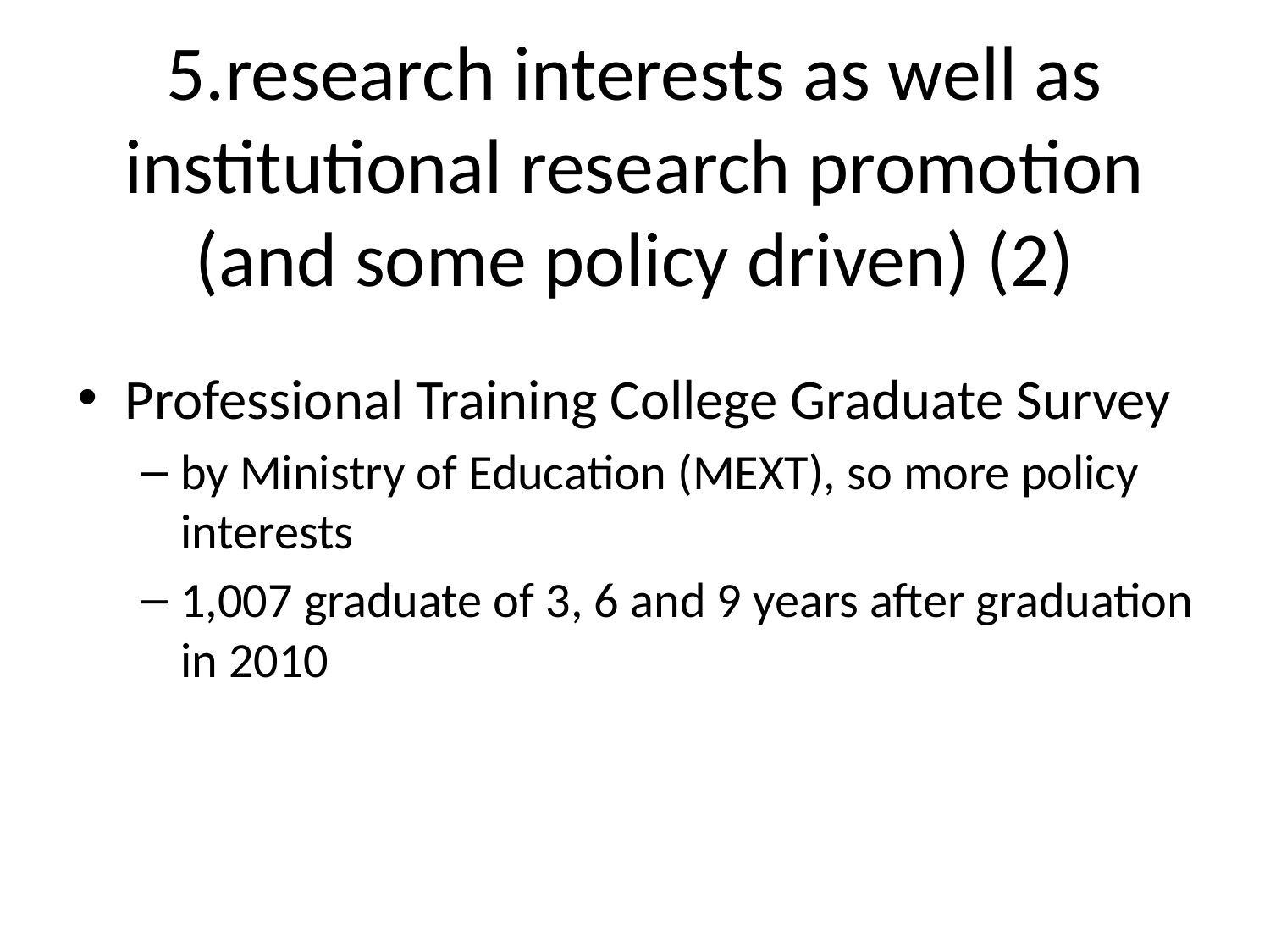

# 5.research interests as well as institutional research promotion (and some policy driven) (2)
Professional Training College Graduate Survey
by Ministry of Education (MEXT), so more policy interests
1,007 graduate of 3, 6 and 9 years after graduation in 2010